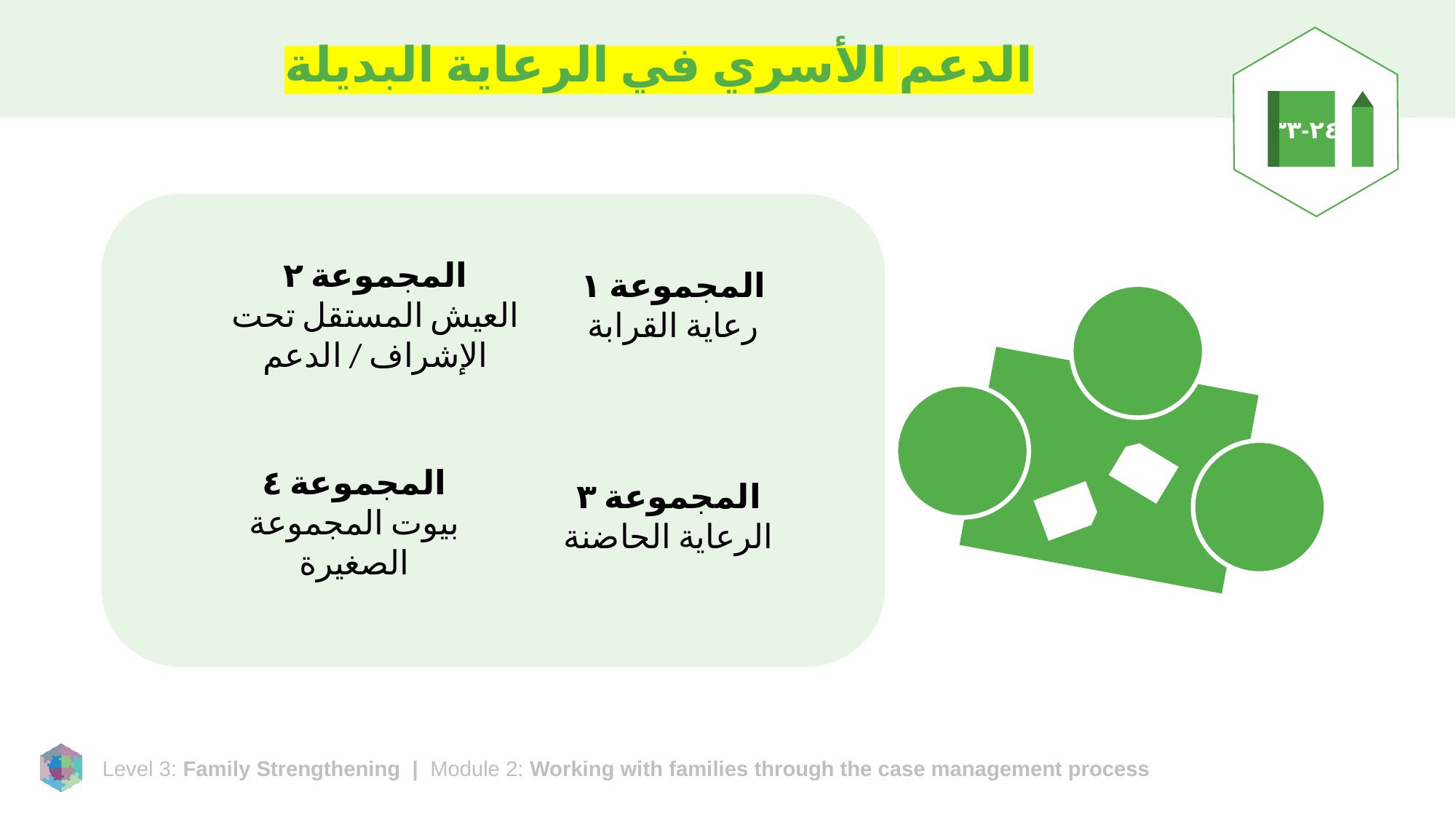

# الدعم الأسري في الرعاية البديلة

٢٤-٣٣

المجموعة ٢
العيش المستقل تحت الإشراف / الدعم
المجموعة ١
رعاية القرابة

المجموعة ٤
بيوت المجموعة الصغيرة
المجموعة ٣
الرعاية الحاضنة